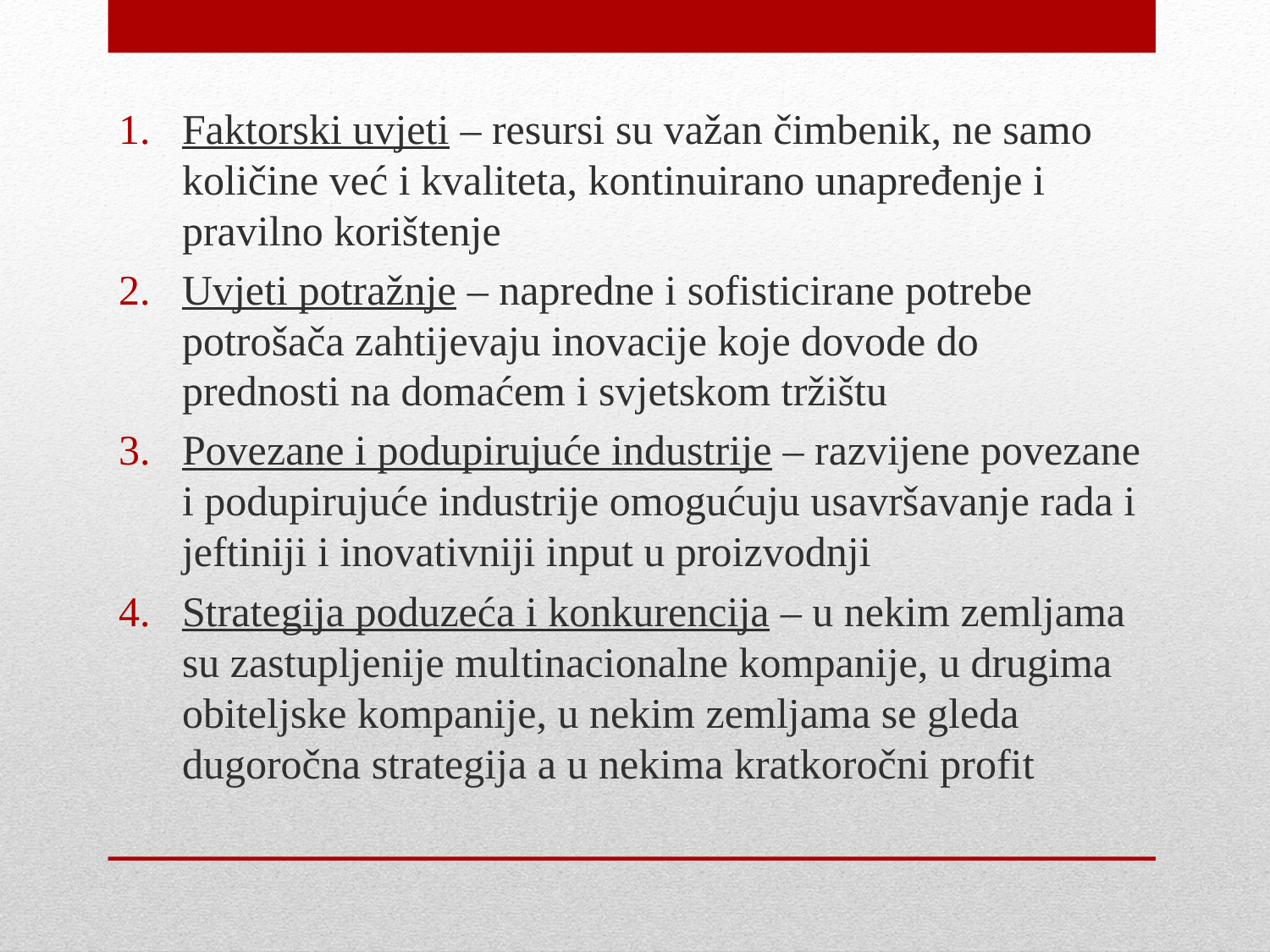

Faktorski uvjeti – resursi su važan čimbenik, ne samo količine već i kvaliteta, kontinuirano unapređenje i pravilno korištenje
Uvjeti potražnje – napredne i sofisticirane potrebe potrošača zahtijevaju inovacije koje dovode do prednosti na domaćem i svjetskom tržištu
Povezane i podupirujuće industrije – razvijene povezane i podupirujuće industrije omogućuju usavršavanje rada i jeftiniji i inovativniji input u proizvodnji
Strategija poduzeća i konkurencija – u nekim zemljama su zastupljenije multinacionalne kompanije, u drugima obiteljske kompanije, u nekim zemljama se gleda dugoročna strategija a u nekima kratkoročni profit